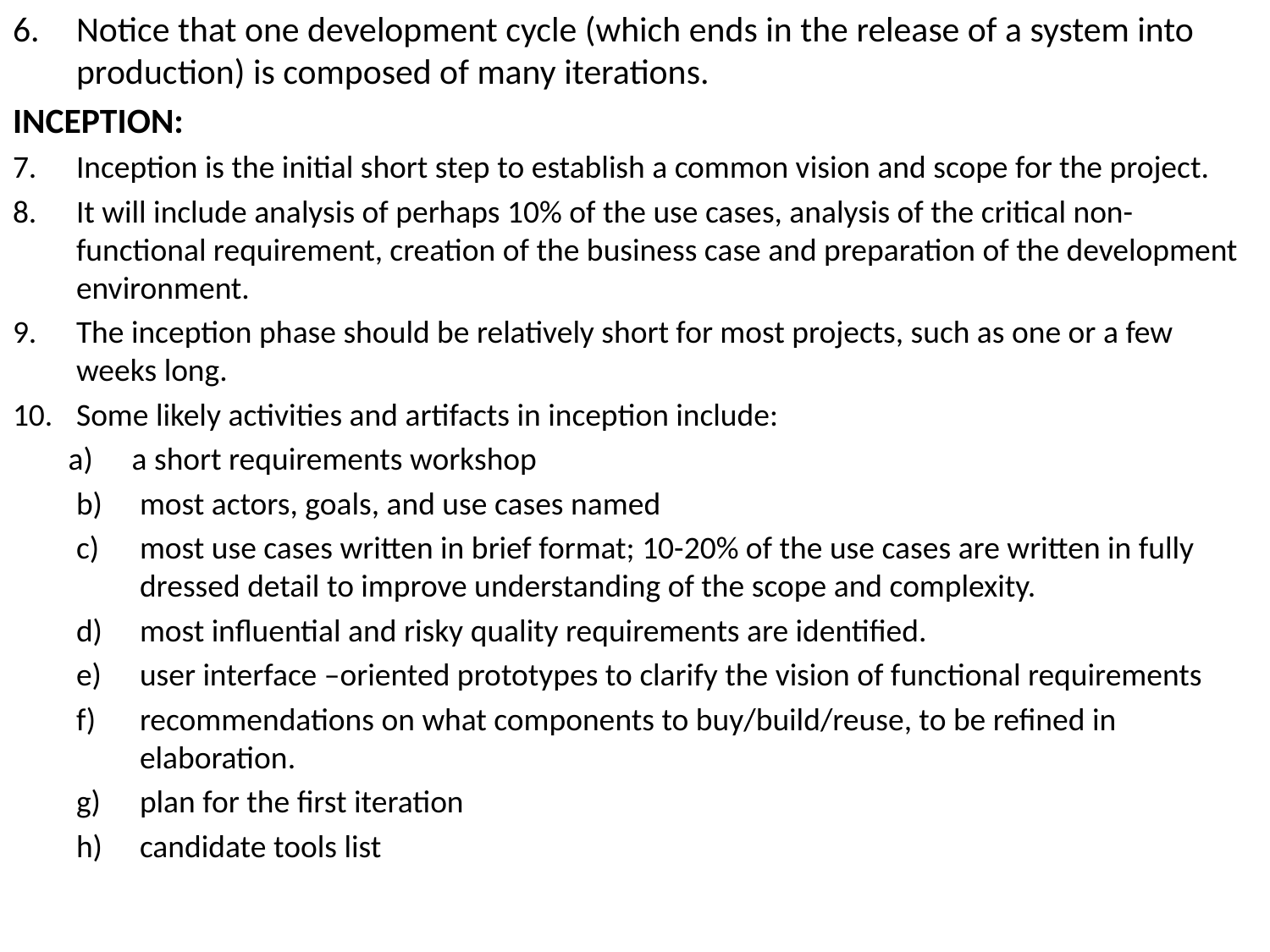

Notice that one development cycle (which ends in the release of a system into production) is composed of many iterations.
INCEPTION:
Inception is the initial short step to establish a common vision and scope for the project.
It will include analysis of perhaps 10% of the use cases, analysis of the critical non-functional requirement, creation of the business case and preparation of the development environment.
The inception phase should be relatively short for most projects, such as one or a few weeks long.
Some likely activities and artifacts in inception include:
a short requirements workshop
most actors, goals, and use cases named
most use cases written in brief format; 10-20% of the use cases are written in fully dressed detail to improve understanding of the scope and complexity.
most influential and risky quality requirements are identified.
user interface –oriented prototypes to clarify the vision of functional requirements
recommendations on what components to buy/build/reuse, to be refined in elaboration.
plan for the first iteration
candidate tools list